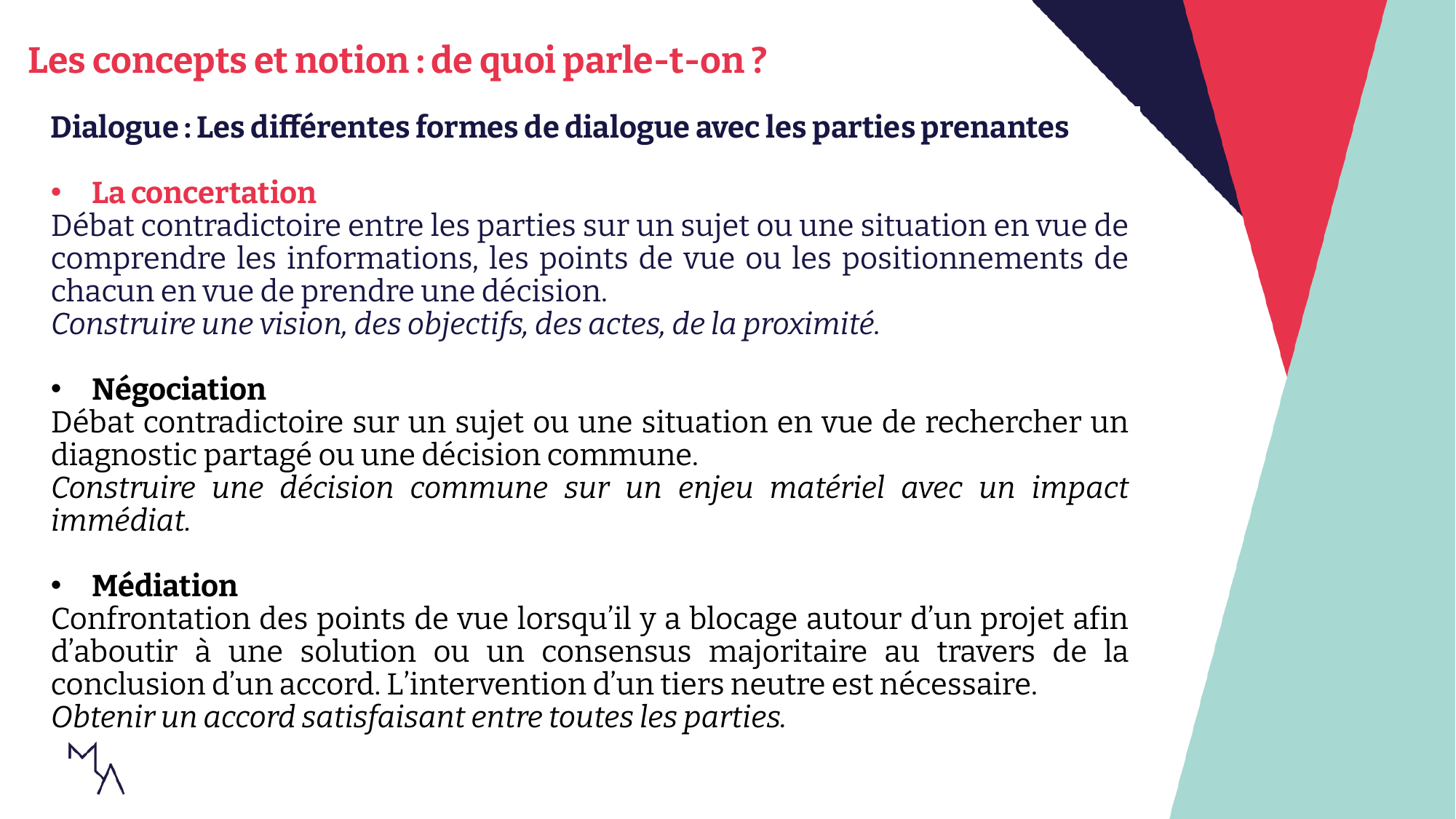

Les concepts et notion : de quoi parle-t-on ?
Dialogue : Les différentes formes de dialogue avec les parties prenantes

La concertation
Débat contradictoire entre les parties sur un sujet ou une situation en vue de comprendre les informations, les points de vue ou les positionnements de chacun en vue de prendre une décision.
Construire une vision, des objectifs, des actes, de la proximité.

Négociation
Débat contradictoire sur un sujet ou une situation en vue de rechercher un diagnostic partagé ou une décision commune.
Construire une décision commune sur un enjeu matériel avec un impact immédiat.

Médiation
Confrontation des points de vue lorsqu’il y a blocage autour d’un projet afin d’aboutir à une solution ou un consensus majoritaire au travers de la conclusion d’un accord. L’intervention d’un tiers neutre est nécessaire.
Obtenir un accord satisfaisant entre toutes les parties.